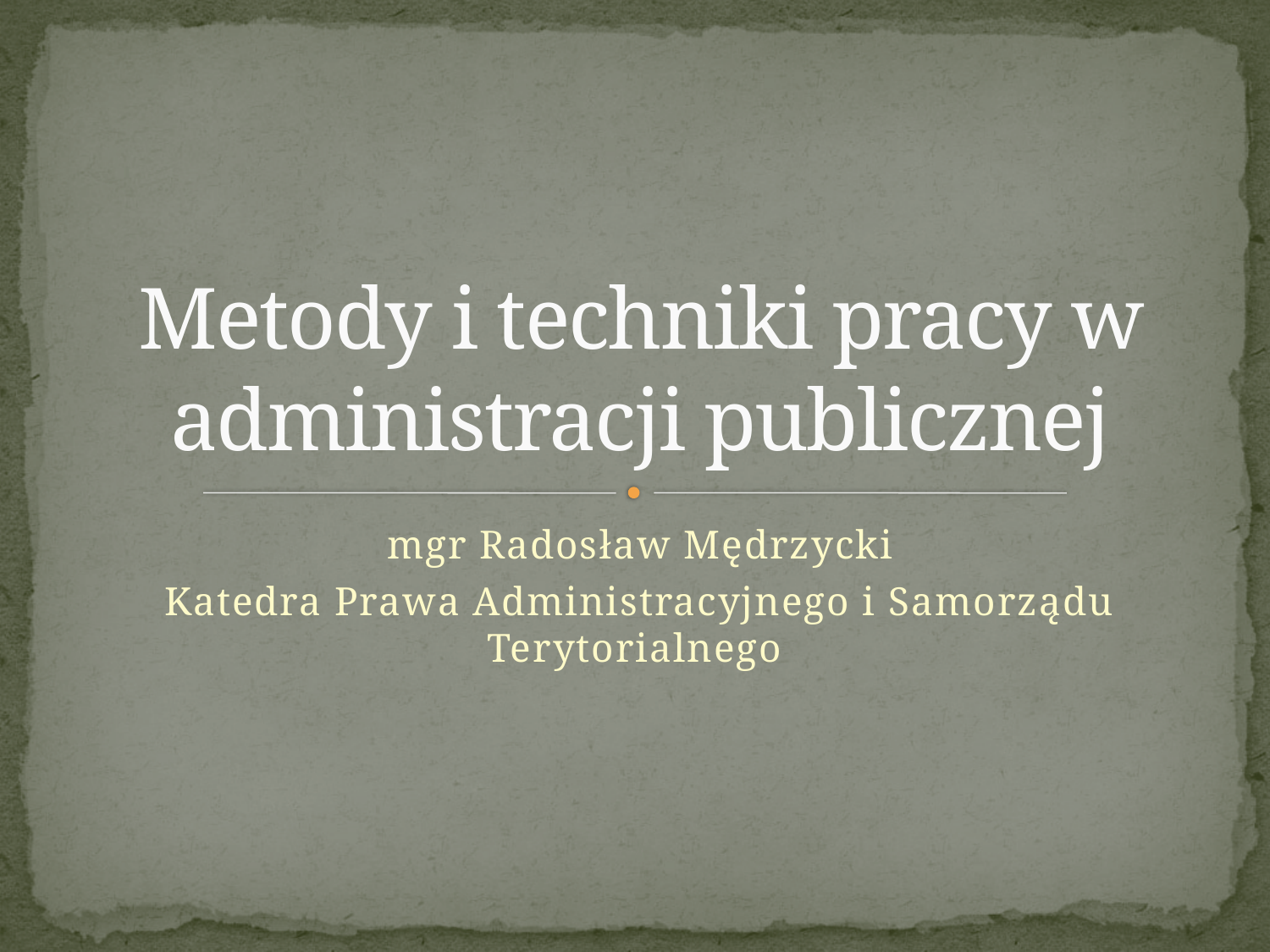

# Metody i techniki pracy w administracji publicznej
mgr Radosław Mędrzycki
Katedra Prawa Administracyjnego i Samorządu Terytorialnego